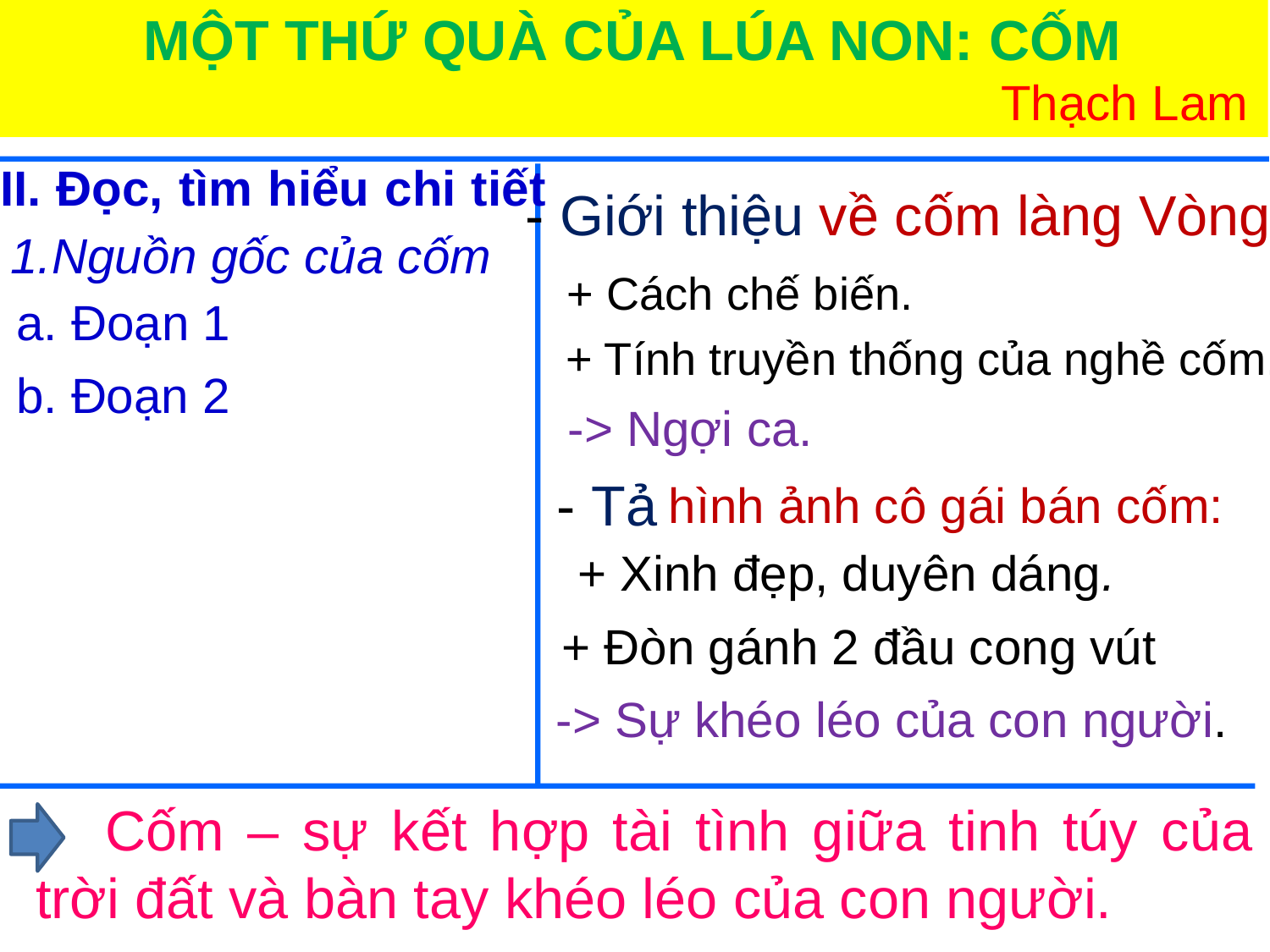

MỘT THỨ QUÀ CỦA LÚA NON: CỐM
                                                                        Thạch Lam
II. Đọc, tìm hiểu chi tiết

- Giới thiệu về cốm làng Vòng:
1.Nguồn gốc của cốm
+ Cách chế biến.
a. Đoạn 1
+ Tính truyền thống của nghề cốm.
b. Đoạn 2
-> Ngợi ca.
- Tả
hình ảnh cô gái bán cốm:
+ Xinh đẹp, duyên dáng.
+ Đòn gánh 2 đầu cong vút
-> Sự khéo léo của con người.

   Cốm – sự kết hợp tài tình giữa tinh túy của trời đất và bàn tay khéo léo của con người.